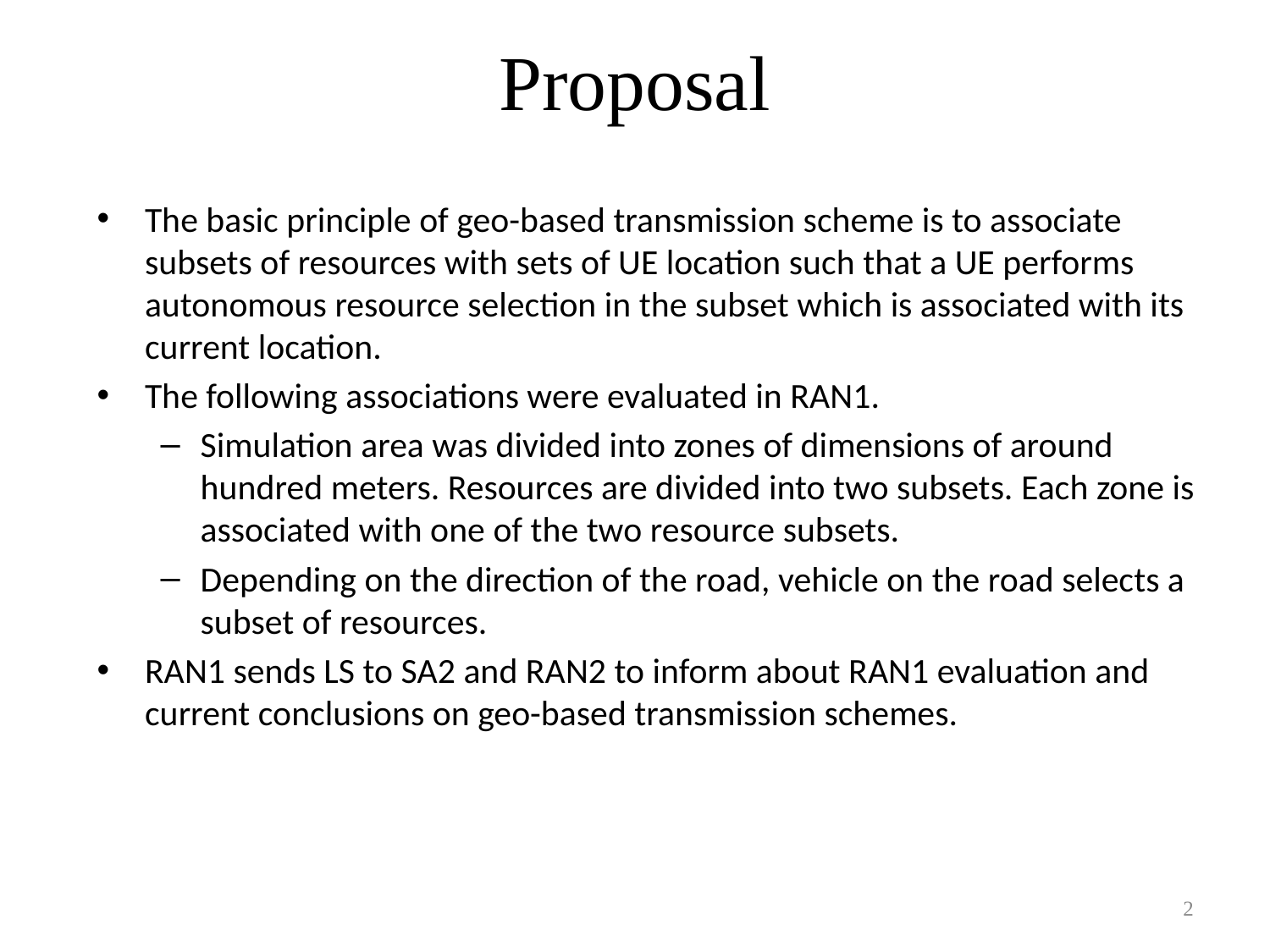

# Proposal
The basic principle of geo-based transmission scheme is to associate subsets of resources with sets of UE location such that a UE performs autonomous resource selection in the subset which is associated with its current location.
The following associations were evaluated in RAN1.
Simulation area was divided into zones of dimensions of around hundred meters. Resources are divided into two subsets. Each zone is associated with one of the two resource subsets.
Depending on the direction of the road, vehicle on the road selects a subset of resources.
RAN1 sends LS to SA2 and RAN2 to inform about RAN1 evaluation and current conclusions on geo-based transmission schemes.
2